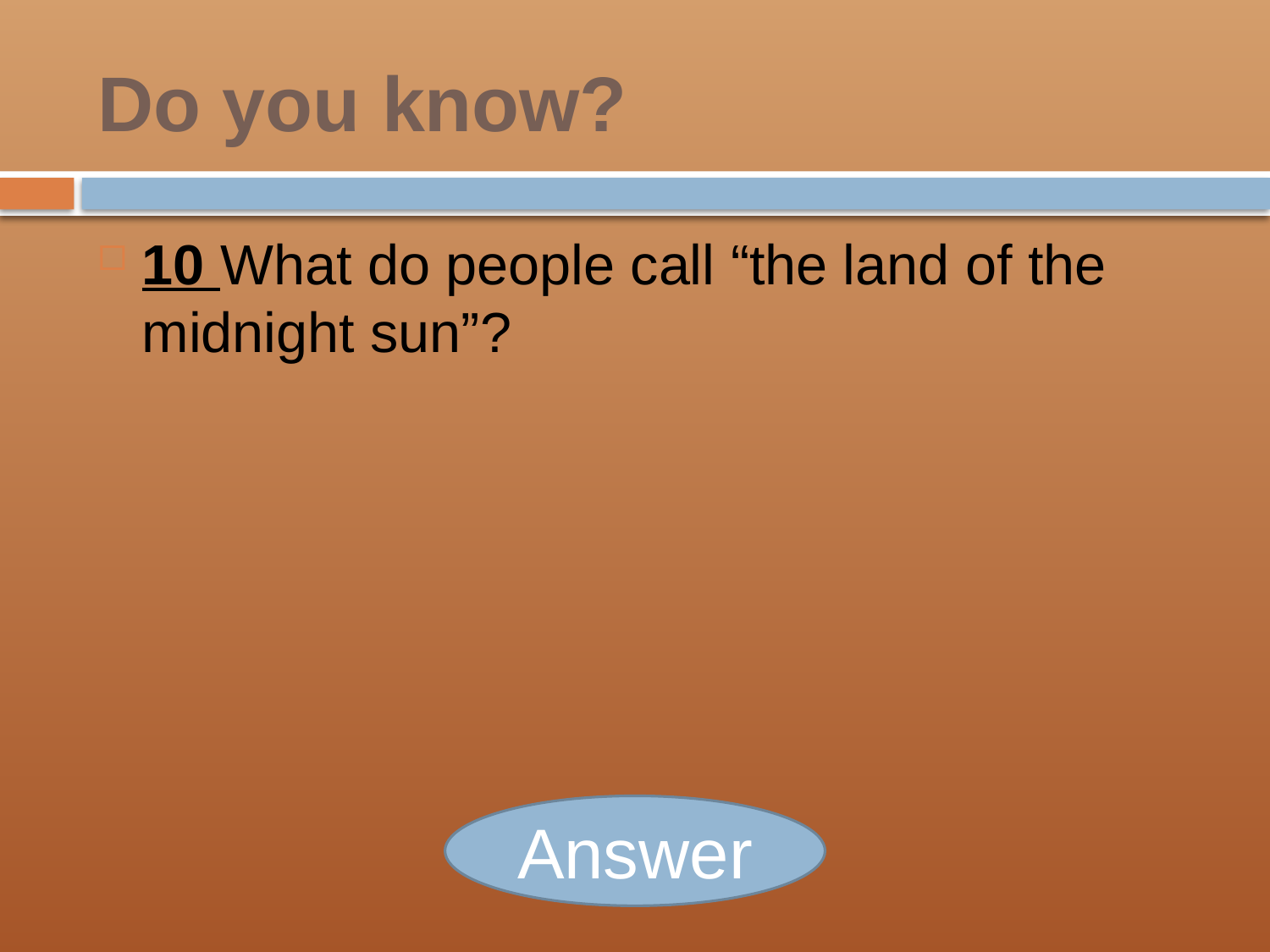

# Do you know?
10 What do people call “the land of the midnight sun”?

Answer